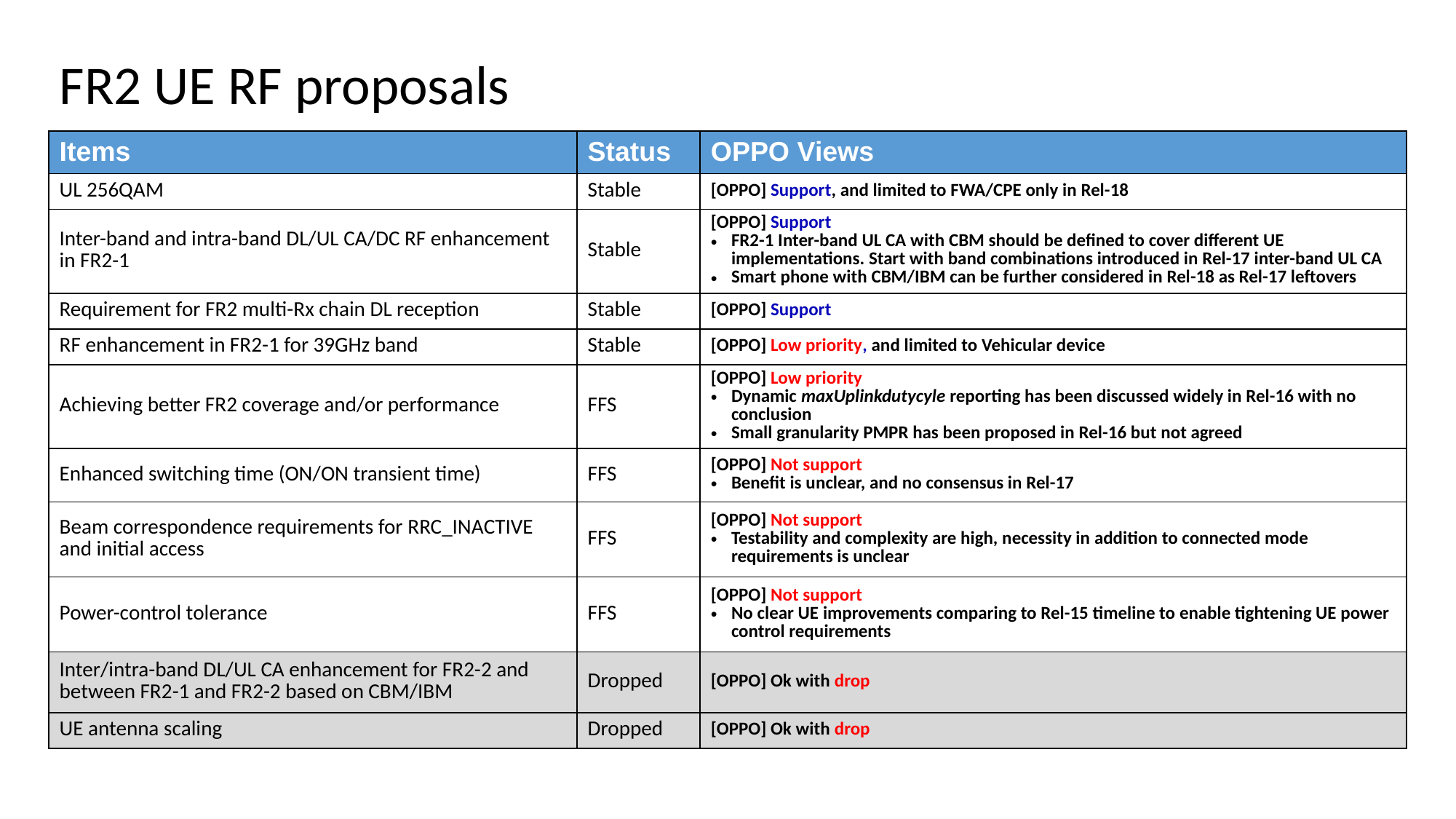

# FR2 UE RF proposals
| Items | Status | OPPO Views |
| --- | --- | --- |
| UL 256QAM | Stable | [OPPO] Support, and limited to FWA/CPE only in Rel-18 |
| Inter-band and intra-band DL/UL CA/DC RF enhancement in FR2-1 | Stable | [OPPO] Support FR2-1 Inter-band UL CA with CBM should be defined to cover different UE implementations. Start with band combinations introduced in Rel-17 inter-band UL CA Smart phone with CBM/IBM can be further considered in Rel-18 as Rel-17 leftovers |
| Requirement for FR2 multi-Rx chain DL reception | Stable | [OPPO] Support |
| RF enhancement in FR2-1 for 39GHz band | Stable | [OPPO] Low priority, and limited to Vehicular device |
| Achieving better FR2 coverage and/or performance | FFS | [OPPO] Low priority Dynamic maxUplinkdutycyle reporting has been discussed widely in Rel-16 with no conclusion Small granularity PMPR has been proposed in Rel-16 but not agreed |
| Enhanced switching time (ON/ON transient time) | FFS | [OPPO] Not support Benefit is unclear, and no consensus in Rel-17 |
| Beam correspondence requirements for RRC\_INACTIVE and initial access | FFS | [OPPO] Not support Testability and complexity are high, necessity in addition to connected mode requirements is unclear |
| Power-control tolerance | FFS | [OPPO] Not support No clear UE improvements comparing to Rel-15 timeline to enable tightening UE power control requirements |
| Inter/intra-band DL/UL CA enhancement for FR2-2 and between FR2-1 and FR2-2 based on CBM/IBM | Dropped | [OPPO] Ok with drop |
| UE antenna scaling | Dropped | [OPPO] Ok with drop |